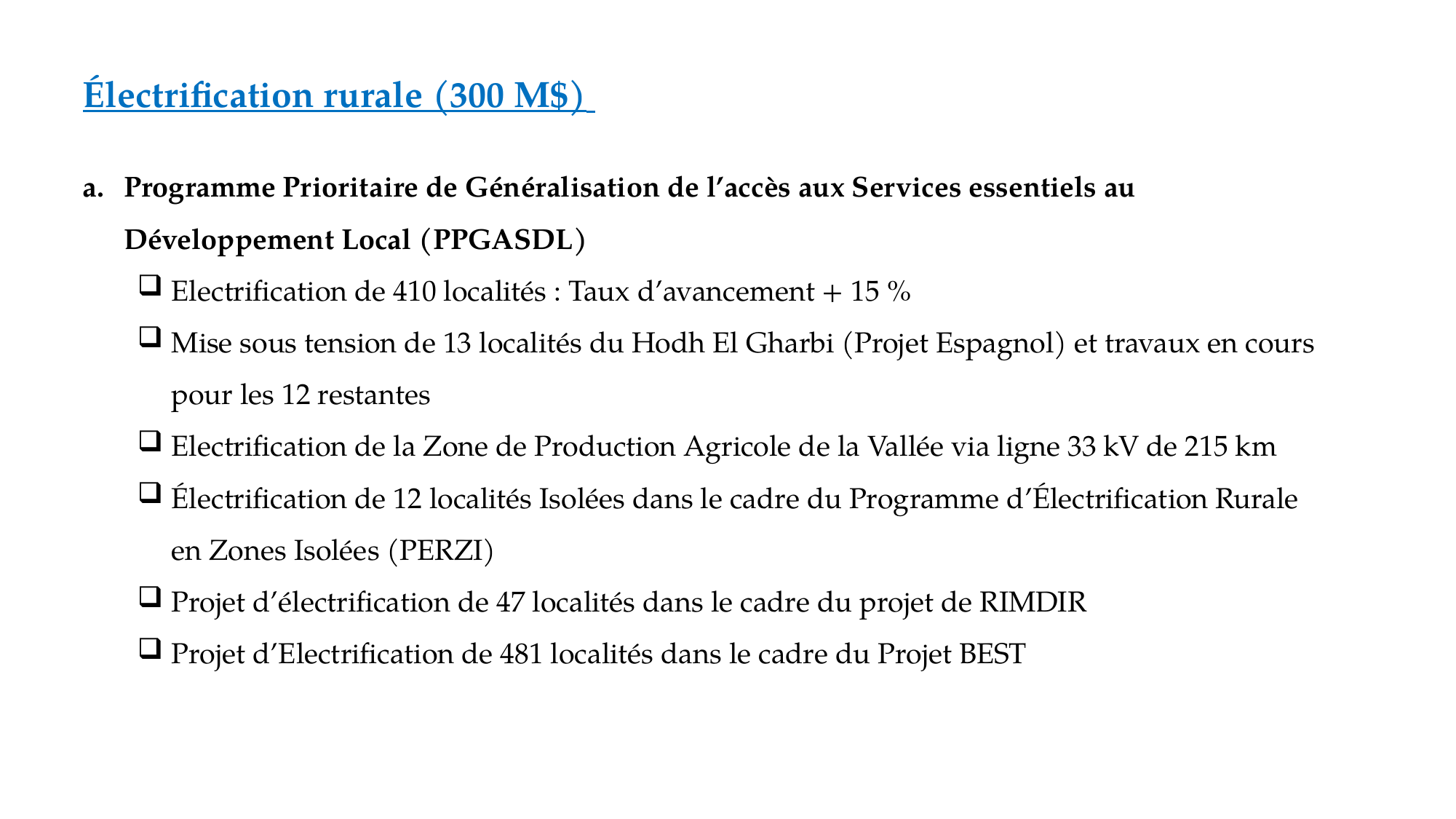

Électrification rurale (300 M$)

Programme Prioritaire de Généralisation de l’accès aux Services essentiels au Développement Local (PPGASDL)
Electrification de 410 localités : Taux d’avancement + 15 %
Mise sous tension de 13 localités du Hodh El Gharbi (Projet Espagnol) et travaux en cours pour les 12 restantes
Electrification de la Zone de Production Agricole de la Vallée via ligne 33 kV de 215 km
Électrification de 12 localités Isolées dans le cadre du Programme d’Électrification Rurale en Zones Isolées (PERZI)
Projet d’électrification de 47 localités dans le cadre du projet de RIMDIR
Projet d’Electrification de 481 localités dans le cadre du Projet BEST